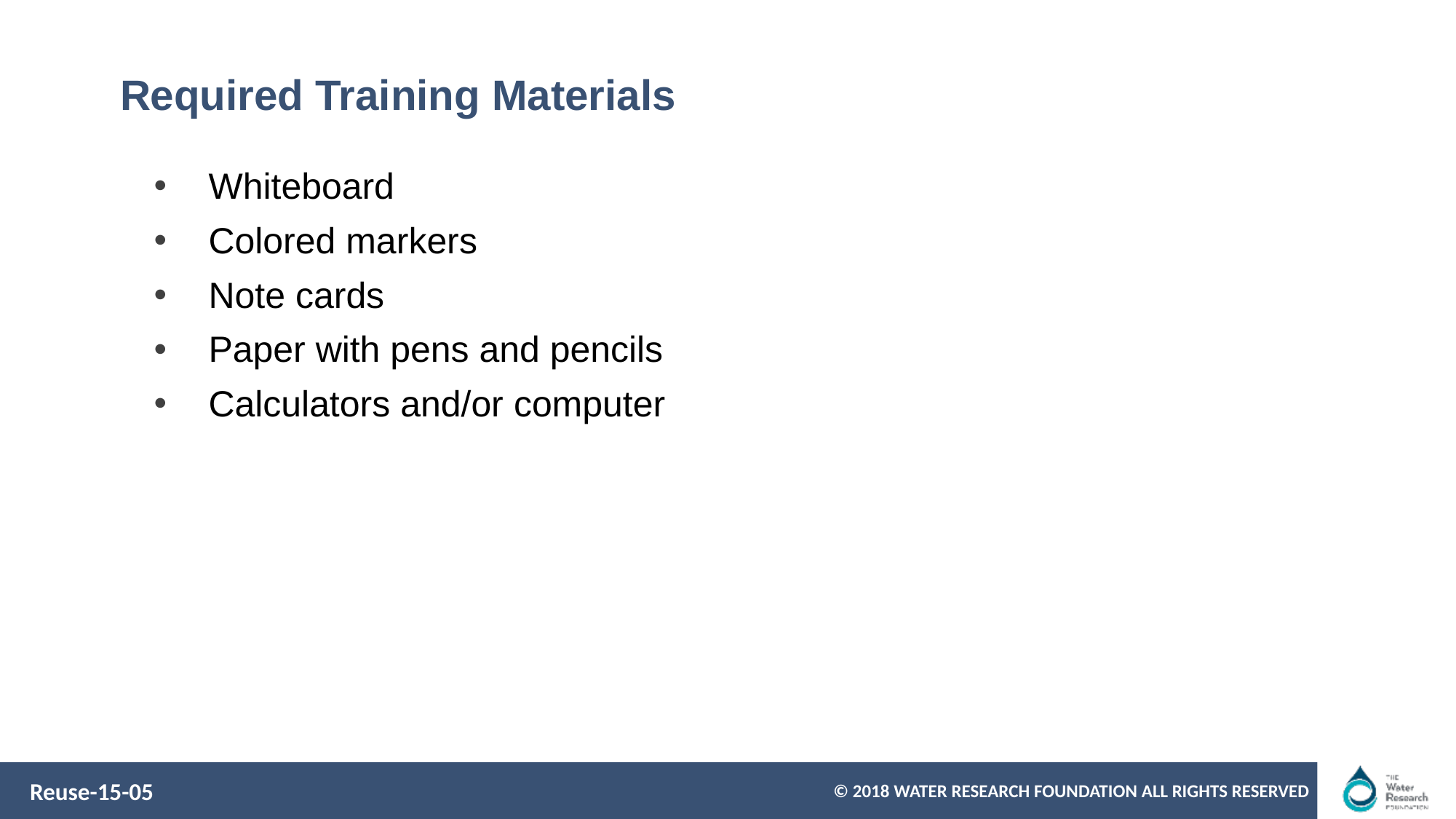

# Required Training Materials
Whiteboard
Colored markers
Note cards
Paper with pens and pencils
Calculators and/or computer